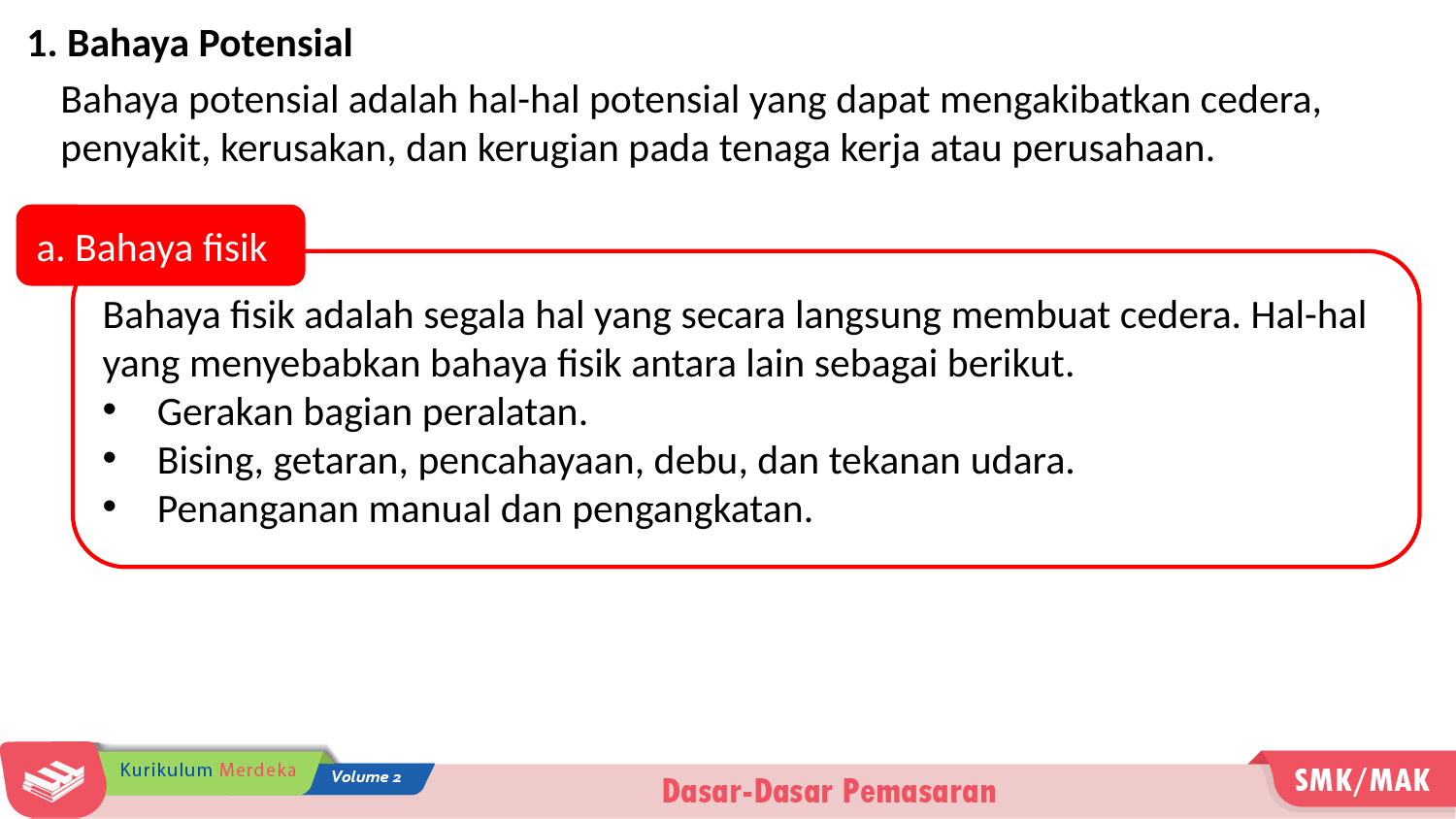

1. Bahaya Potensial
Bahaya potensial adalah hal-hal potensial yang dapat mengakibatkan cedera, penyakit, kerusakan, dan kerugian pada tenaga kerja atau perusahaan.
a. Bahaya fisik
Bahaya fisik adalah segala hal yang secara langsung membuat cedera. Hal-hal yang menyebabkan bahaya fisik antara lain sebagai berikut.
Gerakan bagian peralatan.
Bising, getaran, pencahayaan, debu, dan tekanan udara.
Penanganan manual dan pengangkatan.